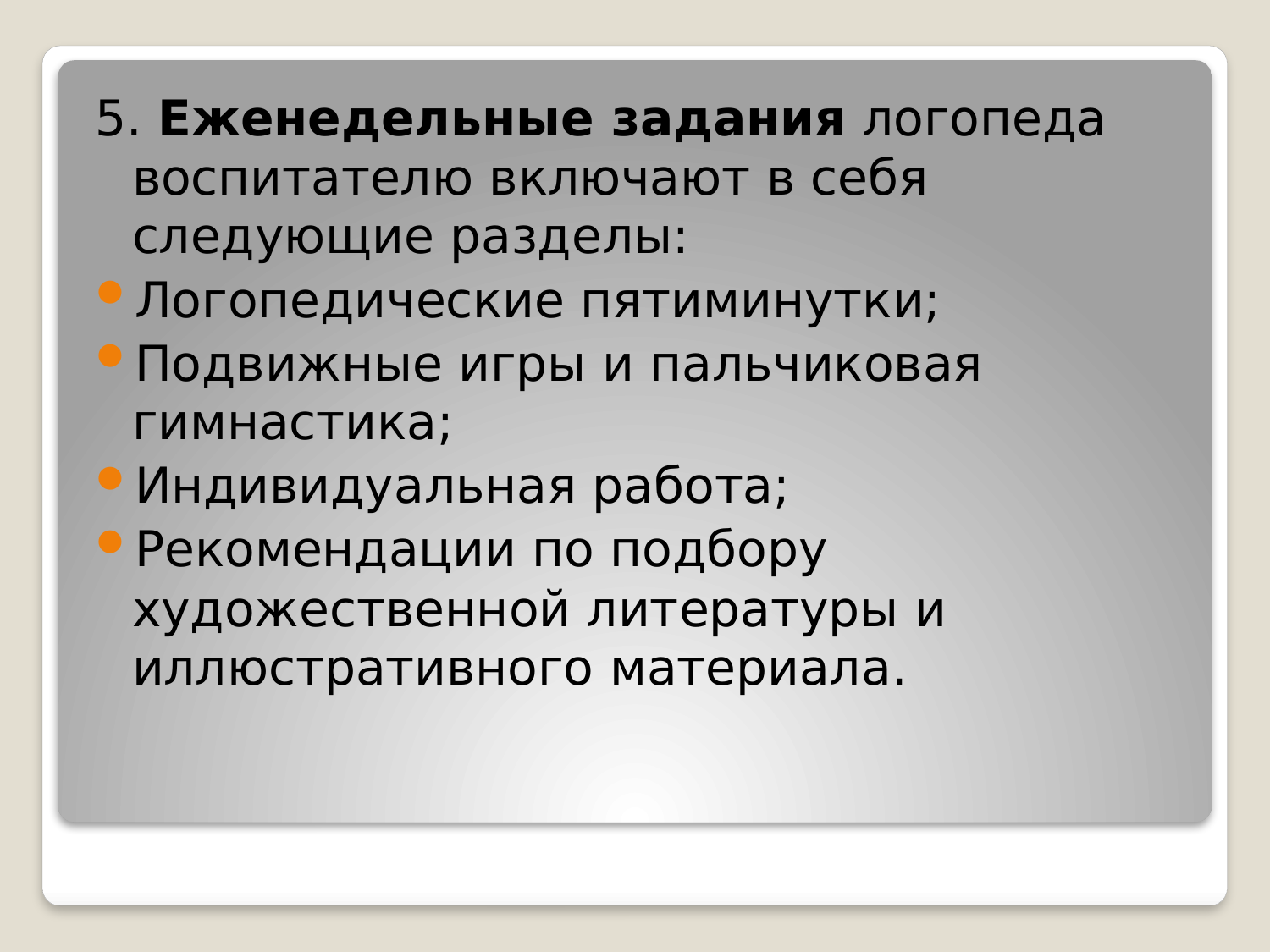

5. Еженедельные задания логопеда воспитателю включают в себя следующие разделы:
Логопедические пятиминутки;
Подвижные игры и пальчиковая гимнастика;
Индивидуальная работа;
Рекомендации по подбору художественной литературы и иллюстративного материала.